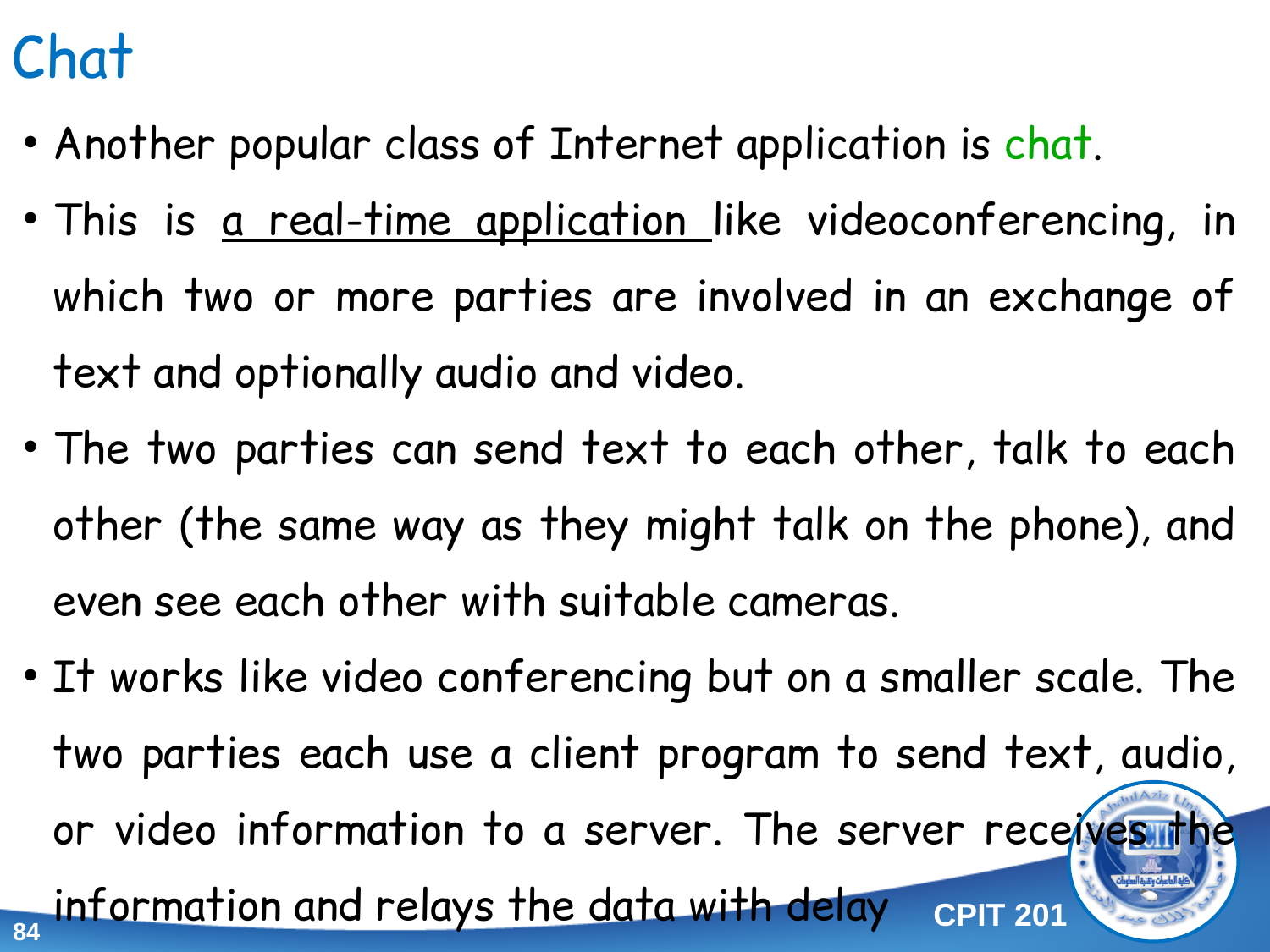

Chat
Another popular class of Internet application is chat.
This is a real-time application like videoconferencing, in which two or more parties are involved in an exchange of text and optionally audio and video.
The two parties can send text to each other, talk to each other (the same way as they might talk on the phone), and even see each other with suitable cameras.
It works like video conferencing but on a smaller scale. The two parties each use a client program to send text, audio, or video information to a server. The server receives the information and relays the data with delay

84